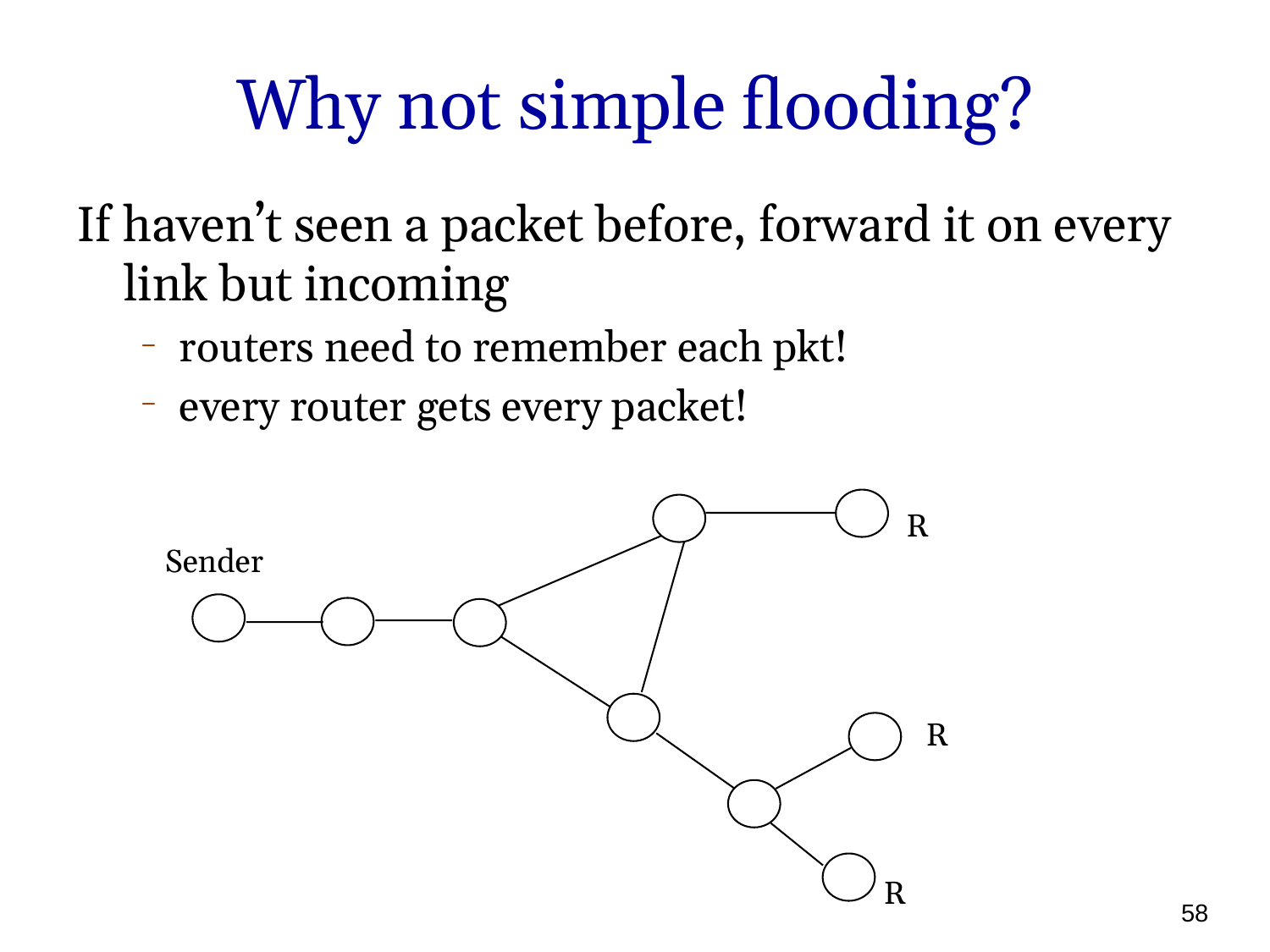

# Why not simple flooding?
If haven’t seen a packet before, forward it on every link but incoming
routers need to remember each pkt!
every router gets every packet!

R

Sender

R

R
58